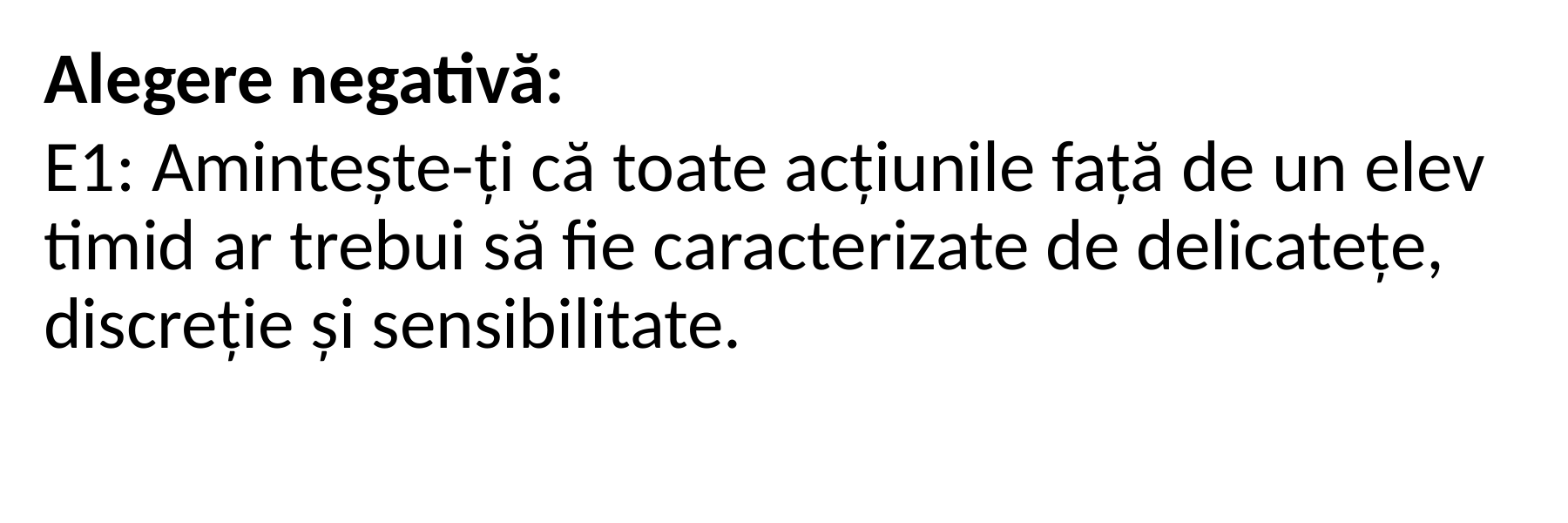

Alegere negativă:
E1: Amintește-ți că toate acțiunile față de un elev timid ar trebui să fie caracterizate de delicatețe, discreție și sensibilitate.